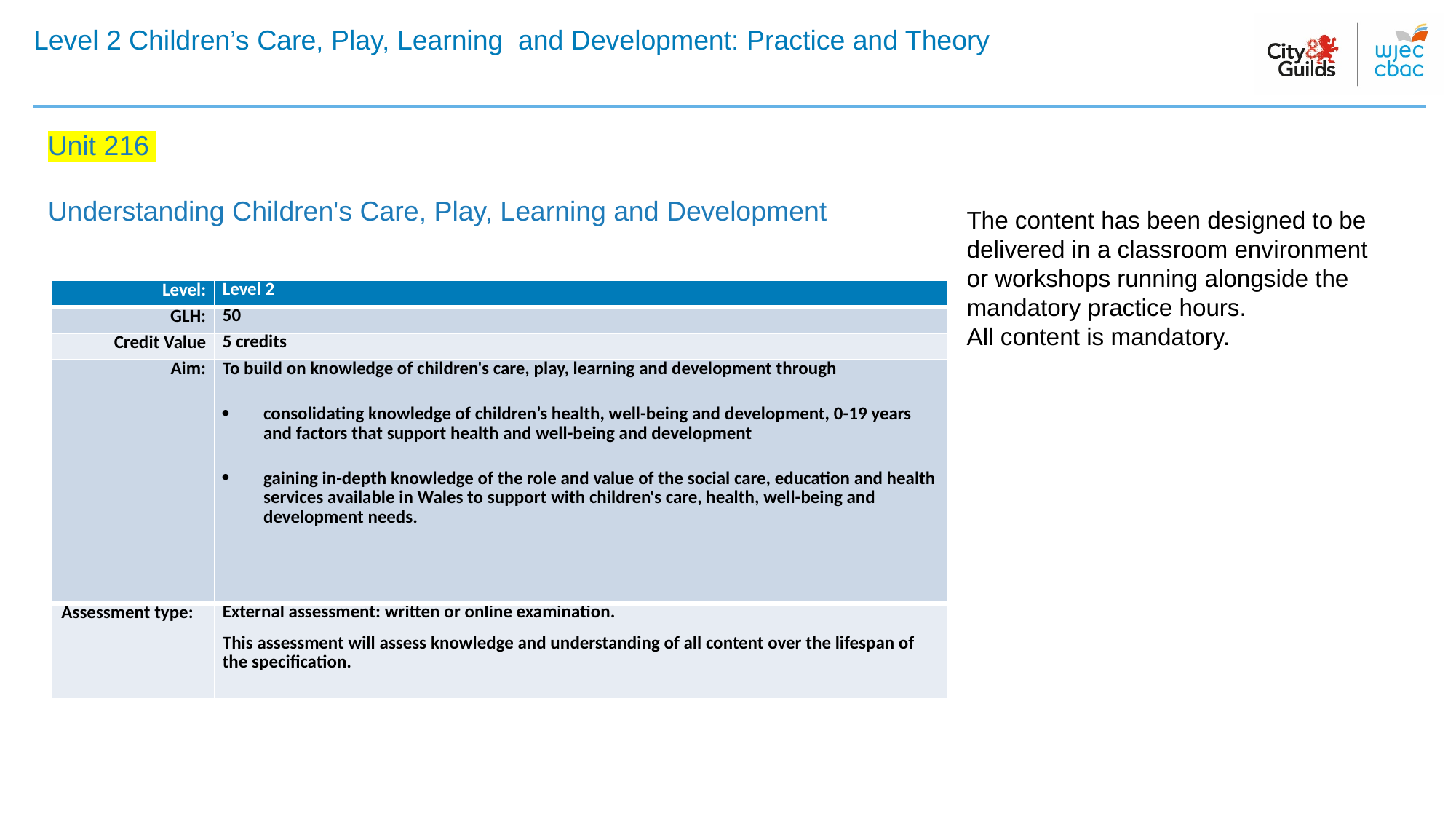

Level 2 Children’s Care, Play, Learning  and Development: Practice and Theory

Unit 216
Understanding Children's Care, Play, Learning and Development
The content has been designed to be delivered in a classroom environment or workshops running alongside the mandatory practice hours.
All content is mandatory.
| Level: | Level 2 |
| --- | --- |
| GLH: | 50 |
| Credit Value | 5 credits |
| Aim: | To build on knowledge of children's care, play, learning and development through   consolidating knowledge of children’s health, well-being and development, 0-19 years and factors that support health and well-being and development   gaining in-depth knowledge of the role and value of the social care, education and health services available in Wales to support with children's care, health, well-being and development needs. |
| Assessment type: | External assessment: written or online examination. This assessment will assess knowledge and understanding of all content over the lifespan of the specification. |